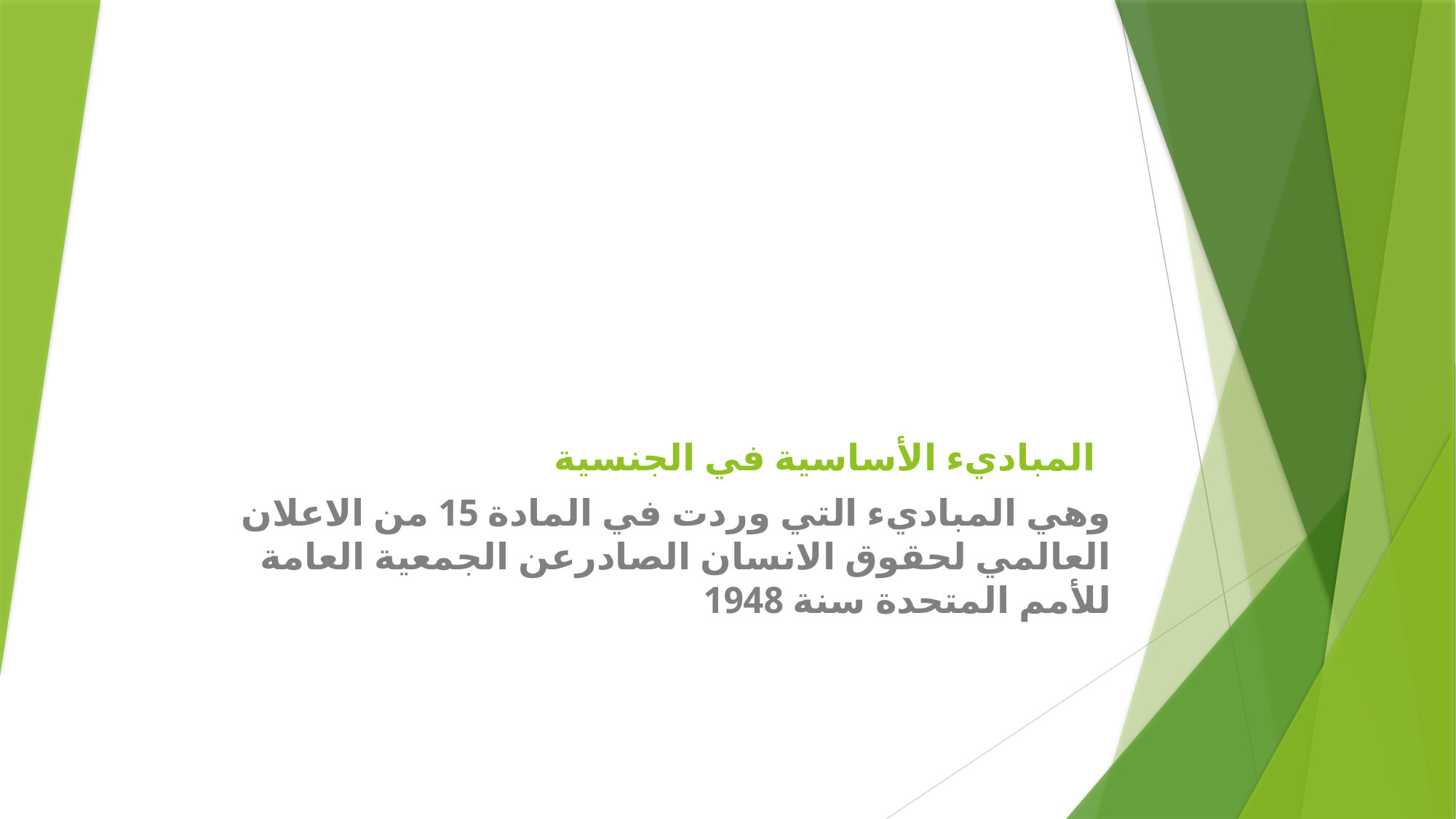

# المباديء الأساسية في الجنسية
وهي المباديء التي وردت في المادة 15 من الاعلان العالمي لحقوق الانسان الصادرعن الجمعية العامة للأمم المتحدة سنة 1948